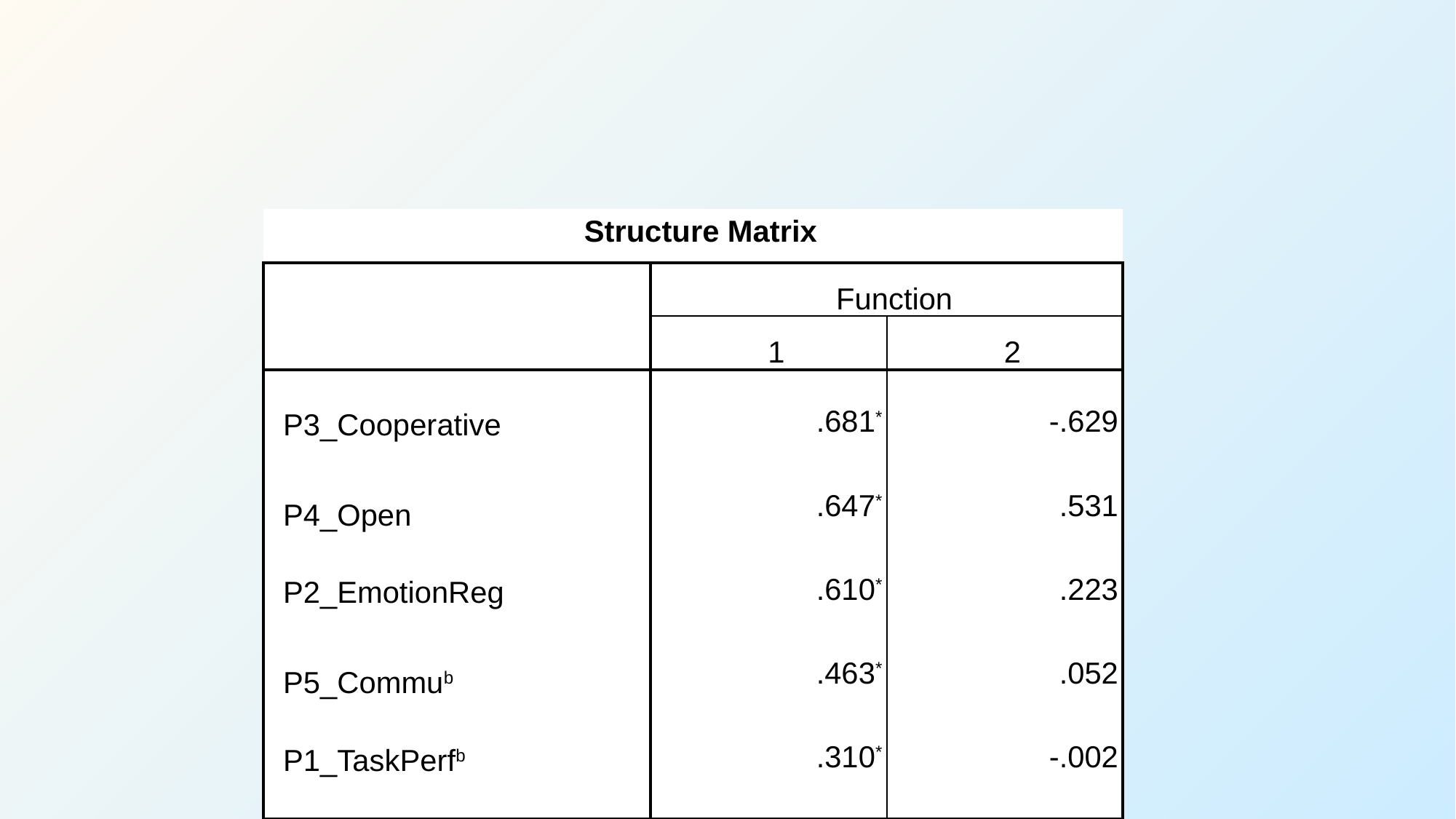

#
| Structure Matrix |  |  |
| --- | --- | --- |
|  | Function |  |
|  | 1 | 2 |
| P3\_Cooperative | .681\* | -.629 |
| P4\_Open | .647\* | .531 |
| P2\_EmotionReg | .610\* | .223 |
| P5\_Commub | .463\* | .052 |
| P1\_TaskPerfb | .310\* | -.002 |